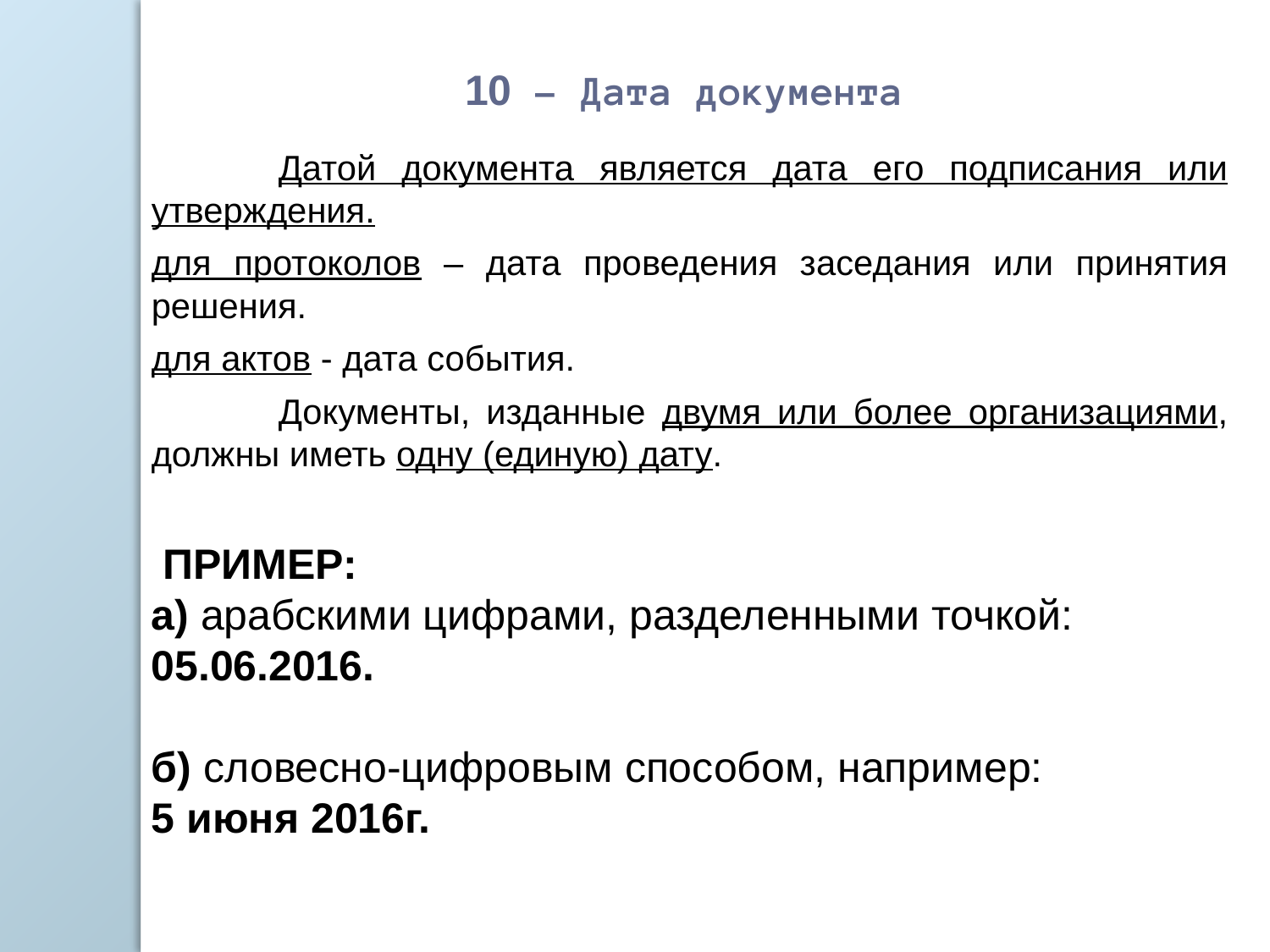

10 – Дата документа
	Датой документа является дата его подписания или утверждения.
для протоколов – дата проведения заседания или принятия решения.
для актов - дата события.
	Документы, изданные двумя или более организациями, должны иметь одну (единую) дату.

ПРИМЕР:
а) арабскими цифрами, разделенными точкой: 05.06.2016.

б) словесно-цифровым способом, например:
5 июня 2016г.